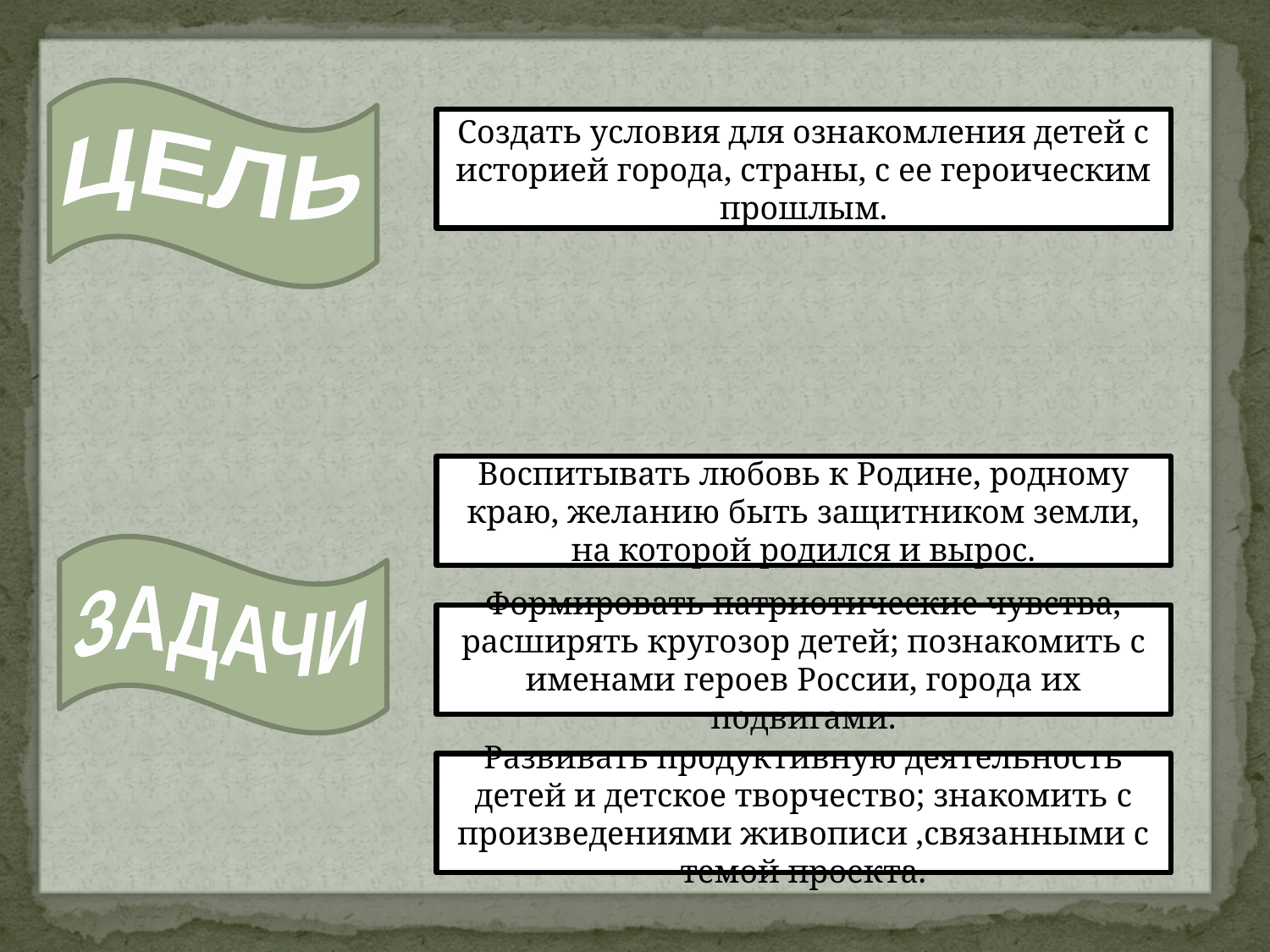

Создать условия для ознакомления детей с историей города, страны, с ее героическим прошлым.
ЦЕЛЬ
Воспитывать любовь к Родине, родному краю, желанию быть защитником земли, на которой родился и вырос.

ЗАДАЧИ
Формировать патриотические чувства, расширять кругозор детей; познакомить с именами героев России, города их подвигами.
Развивать продуктивную деятельность детей и детское творчество; знакомить с произведениями живописи ,связанными с темой проекта.